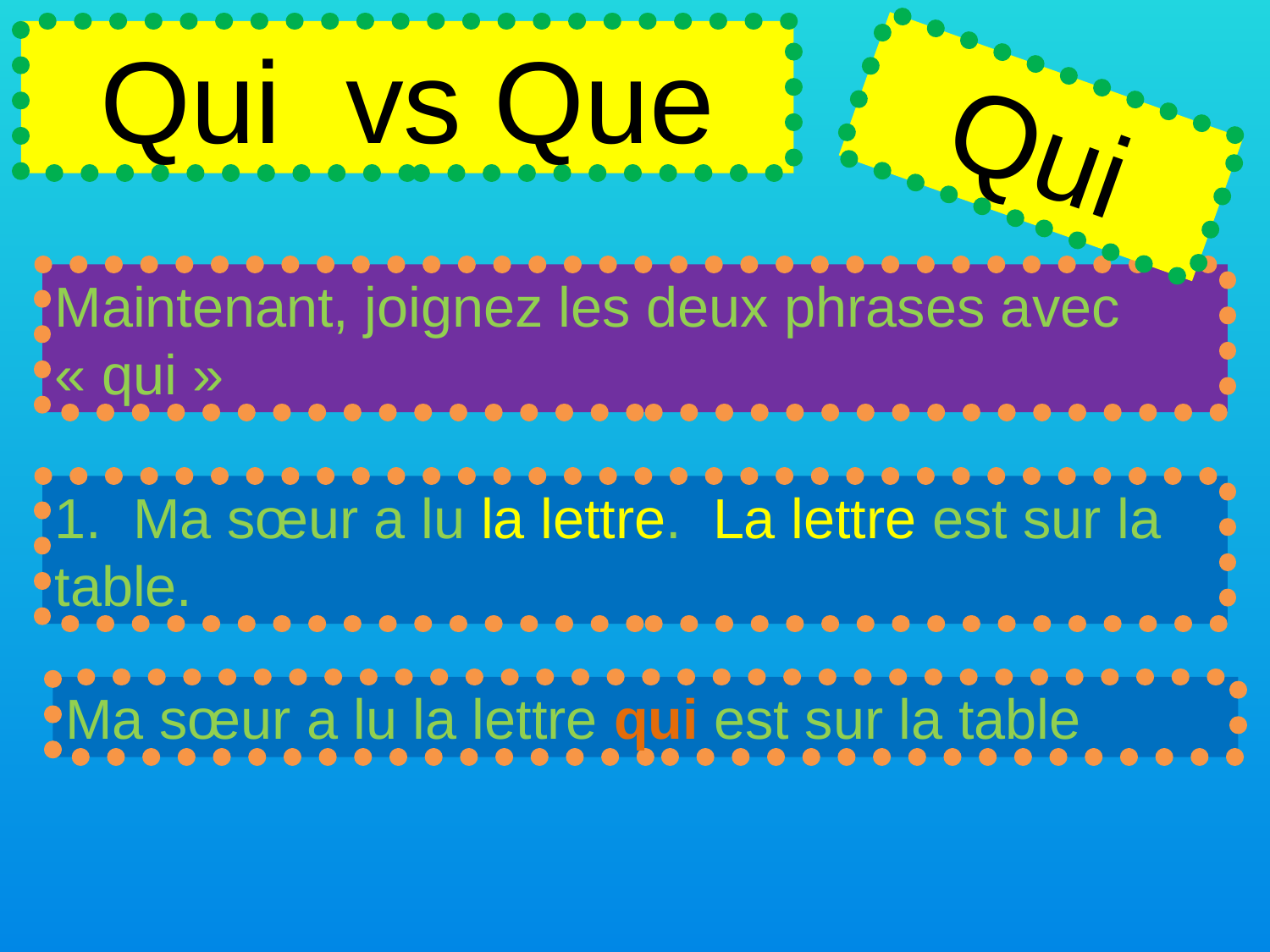

Qui  vs Que
Qui
Maintenant, joignez les deux phrases avec « qui »
1.  Ma sœur a lu la lettre.  La lettre est sur la table.
Ma sœur a lu la lettre qui est sur la table